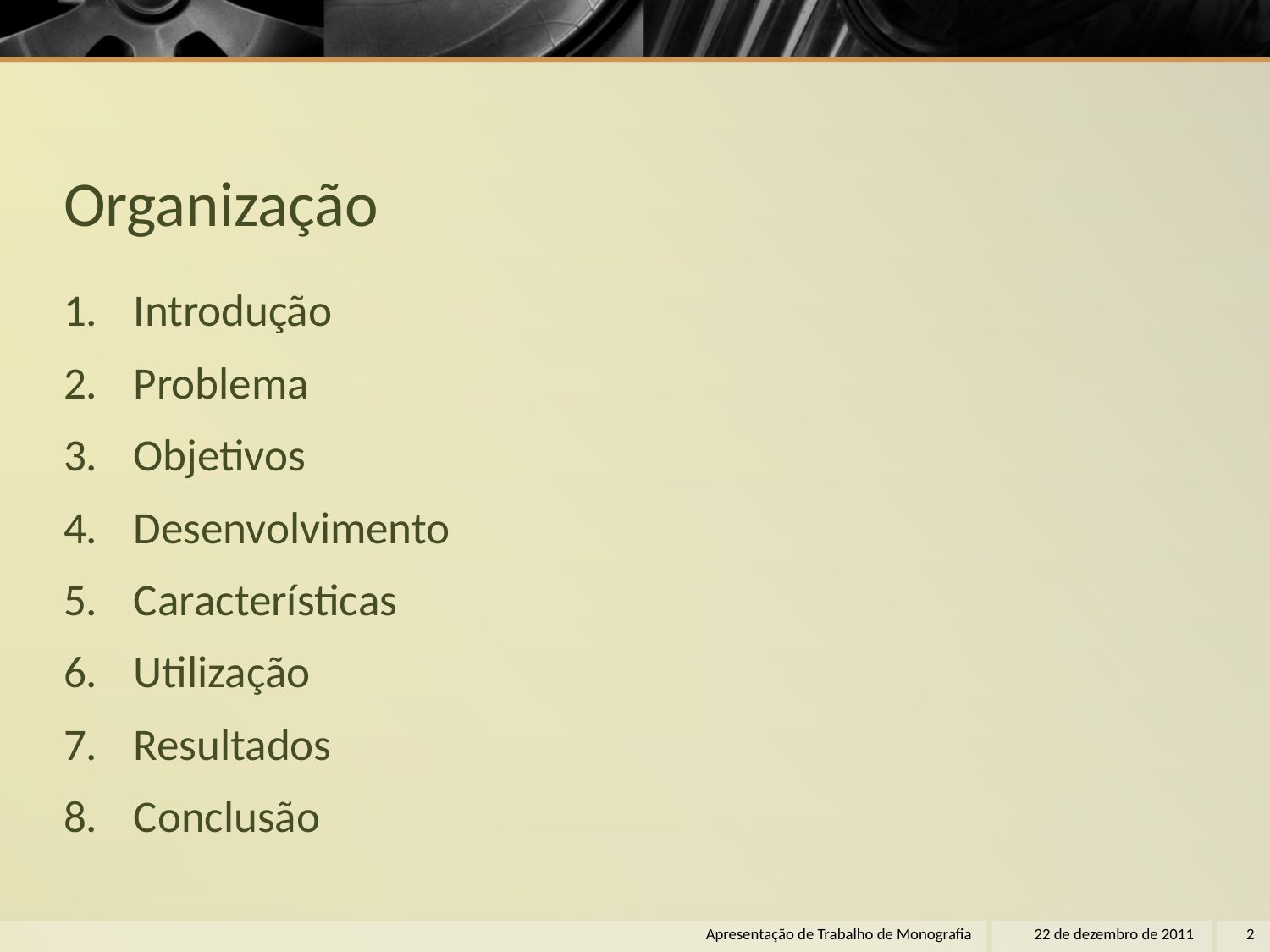

# Organização
Introdução
Problema
Objetivos
Desenvolvimento
Características
Utilização
Resultados
Conclusão
Apresentação de Trabalho de Monografia
22 de dezembro de 2011
2